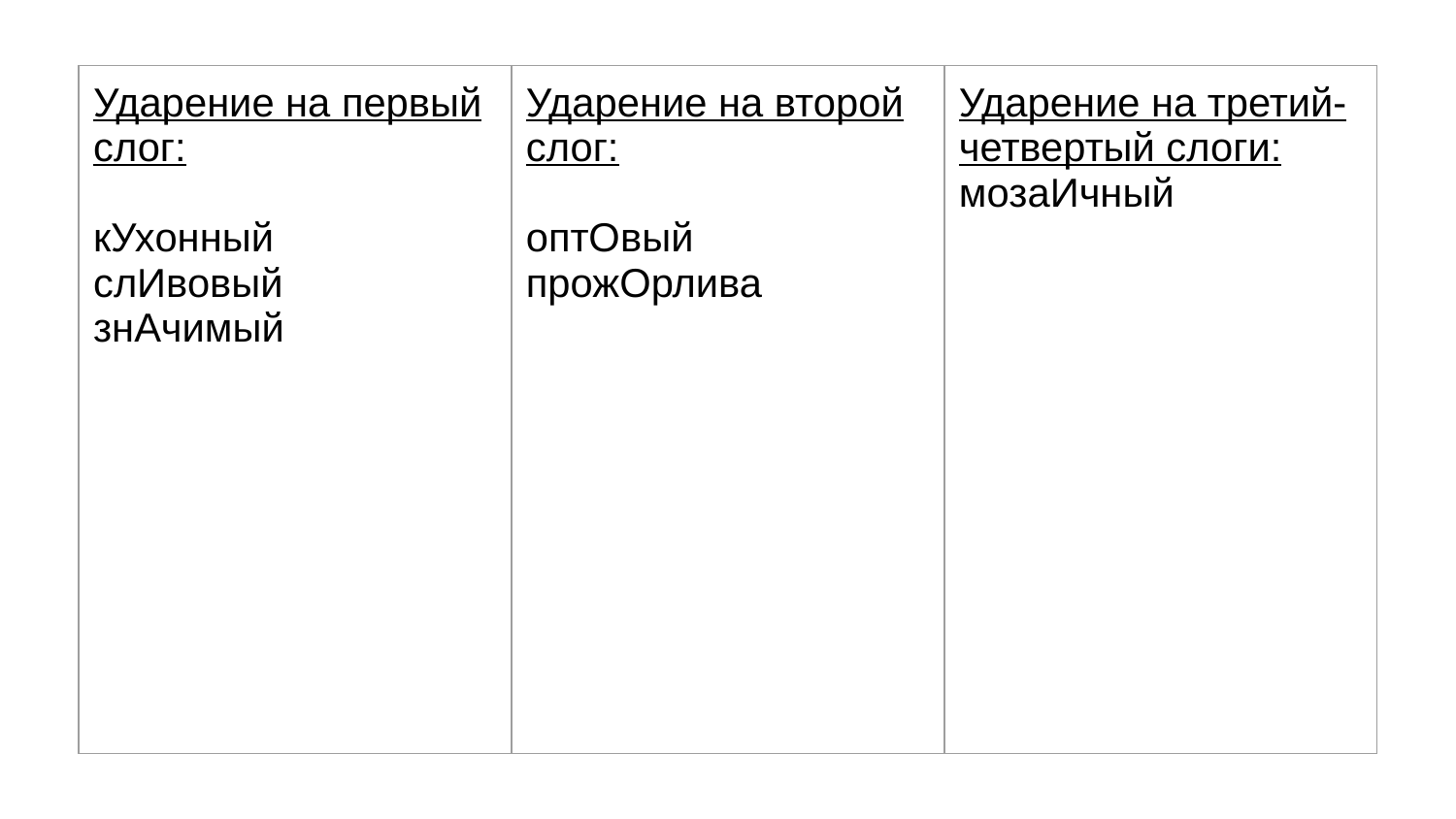

| Ударение на первый слог: кУхонный слИвовый знАчимый | Ударение на второй слог: оптОвый прожОрлива | Ударение на третий-четвертый слоги: мозаИчный |
| --- | --- | --- |